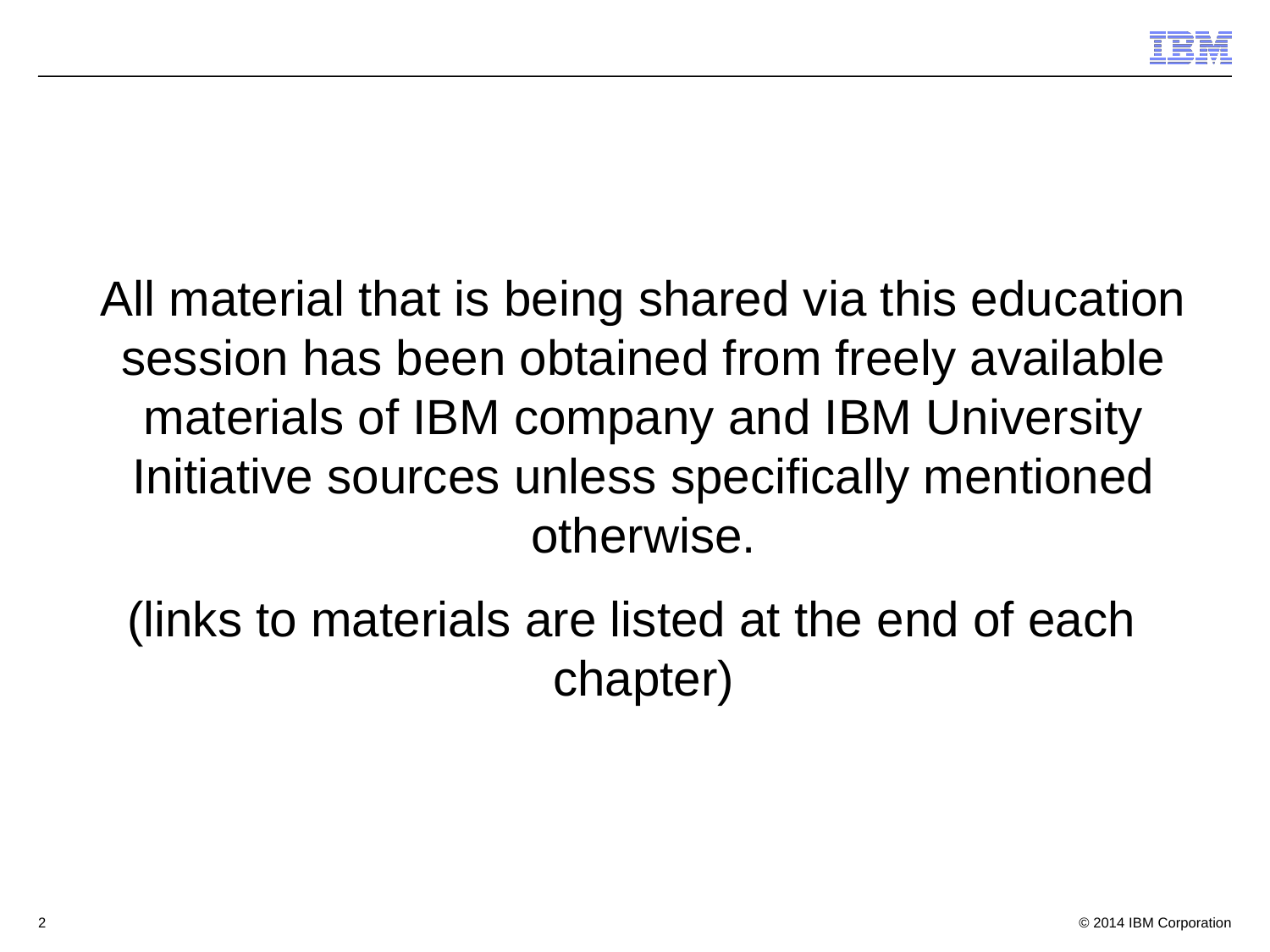

#
	All material that is being shared via this education session has been obtained from freely available materials of IBM company and IBM University Initiative sources unless specifically mentioned otherwise.
(links to materials are listed at the end of each chapter)
2